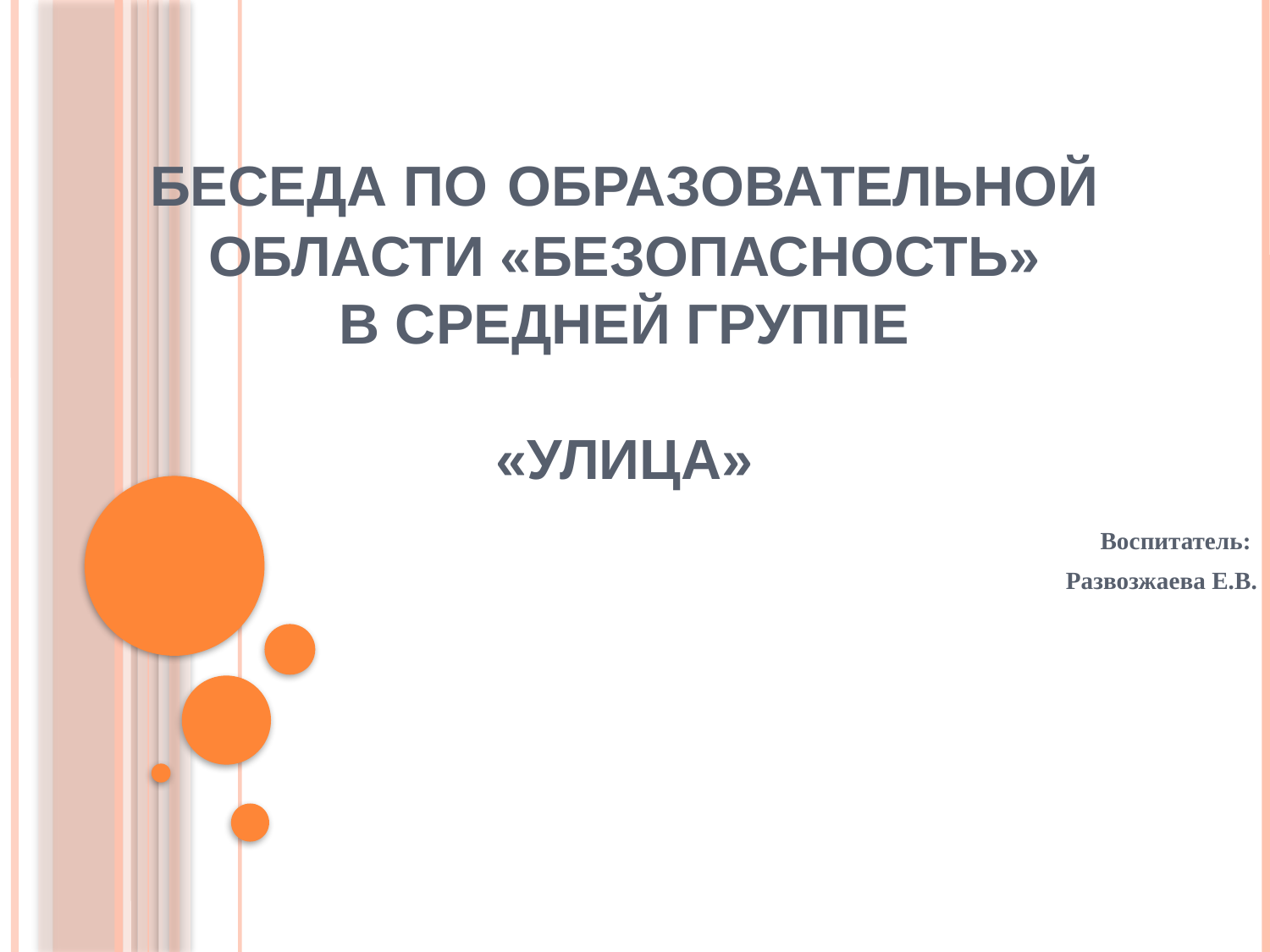

# БЕСЕДА ПО ОБРАЗОВАТЕЛЬНОЙ ОБЛАСТИ «БЕЗОПАСНОСТЬ» В СРЕДНЕЙ ГРУППЕ «УЛИЦА»
Воспитатель:
Развозжаева Е.В.